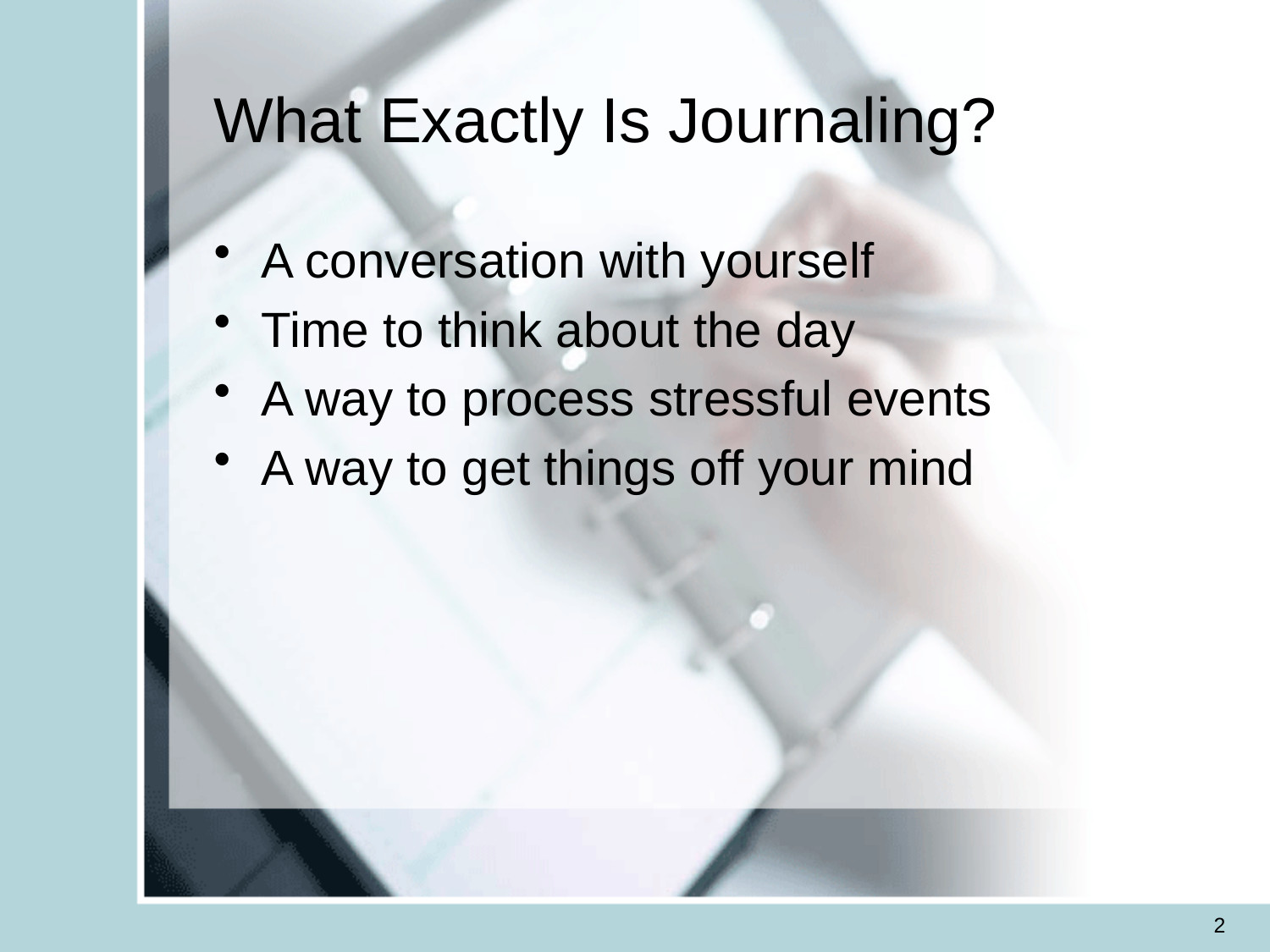

# What Exactly Is Journaling?
A conversation with yourself
Time to think about the day
A way to process stressful events
A way to get things off your mind
2